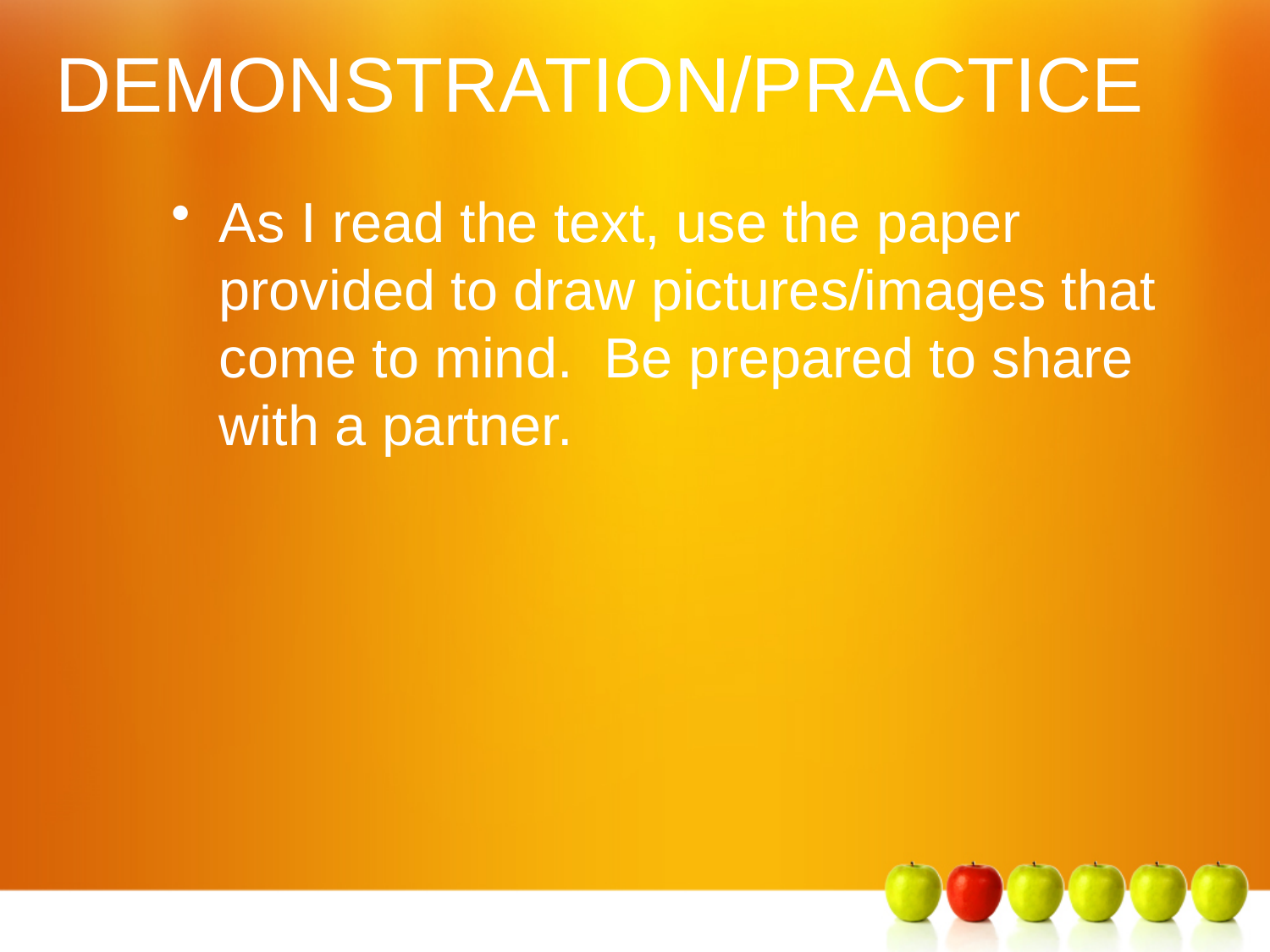

# DEMONSTRATION/PRACTICE
As I read the text, use the paper provided to draw pictures/images that come to mind.  Be prepared to share with a partner.